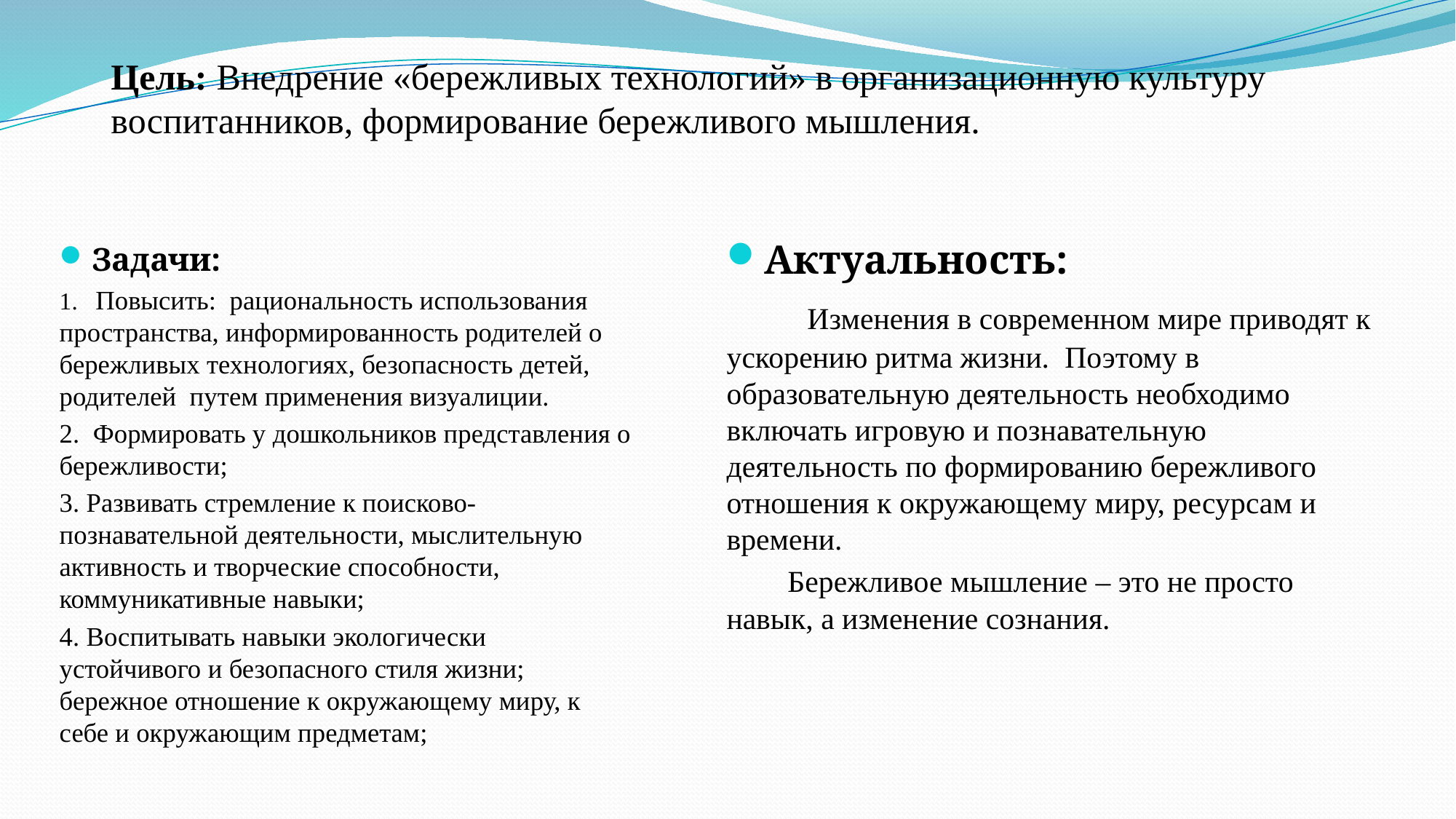

Цель: Внедрение «бережливых технологий» в организационную культуру воспитанников, формирование бережливого мышления.
Актуальность:
          Изменения в современном мире приводят к ускорению ритма жизни.  Поэтому в образовательную деятельность необходимо включать игровую и познавательную деятельность по формированию бережливого отношения к окружающему миру, ресурсам и времени.
        Бережливое мышление – это не просто навык, а изменение сознания.
Задачи:
1.   Повысить:  рациональность использования пространства, информированность родителей о бережливых технологиях, безопасность детей, родителей  путем применения визуалиции.
2.  Формировать у дошкольников представления о бережливости;
3. Развивать стремление к поисково-познавательной деятельности, мыслительную активность и творческие способности, коммуникативные навыки;
4. Воспитывать навыки экологически устойчивого и безопасного стиля жизни; бережное отношение к окружающему миру, к себе и окружающим предметам;